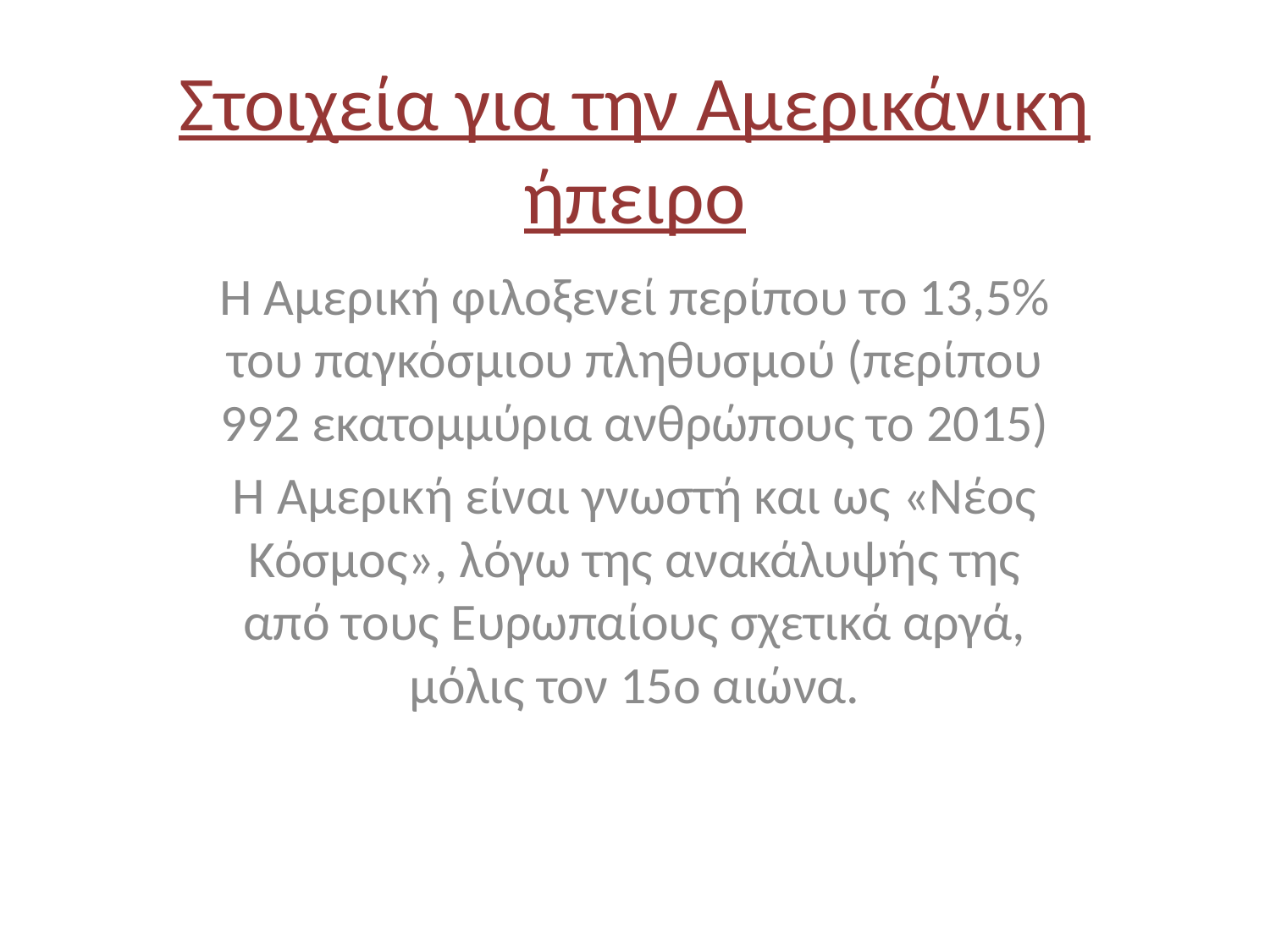

# Στοιχεία για την Αμερικάνικη ήπειρο
Η Αμερική φιλοξενεί περίπου το 13,5% του παγκόσμιου πληθυσμού (περίπου 992 εκατομμύρια ανθρώπους το 2015)
Η Αμερική είναι γνωστή και ως «Νέος Κόσμος», λόγω της ανακάλυψής της από τους Ευρωπαίους σχετικά αργά, μόλις τον 15ο αιώνα.